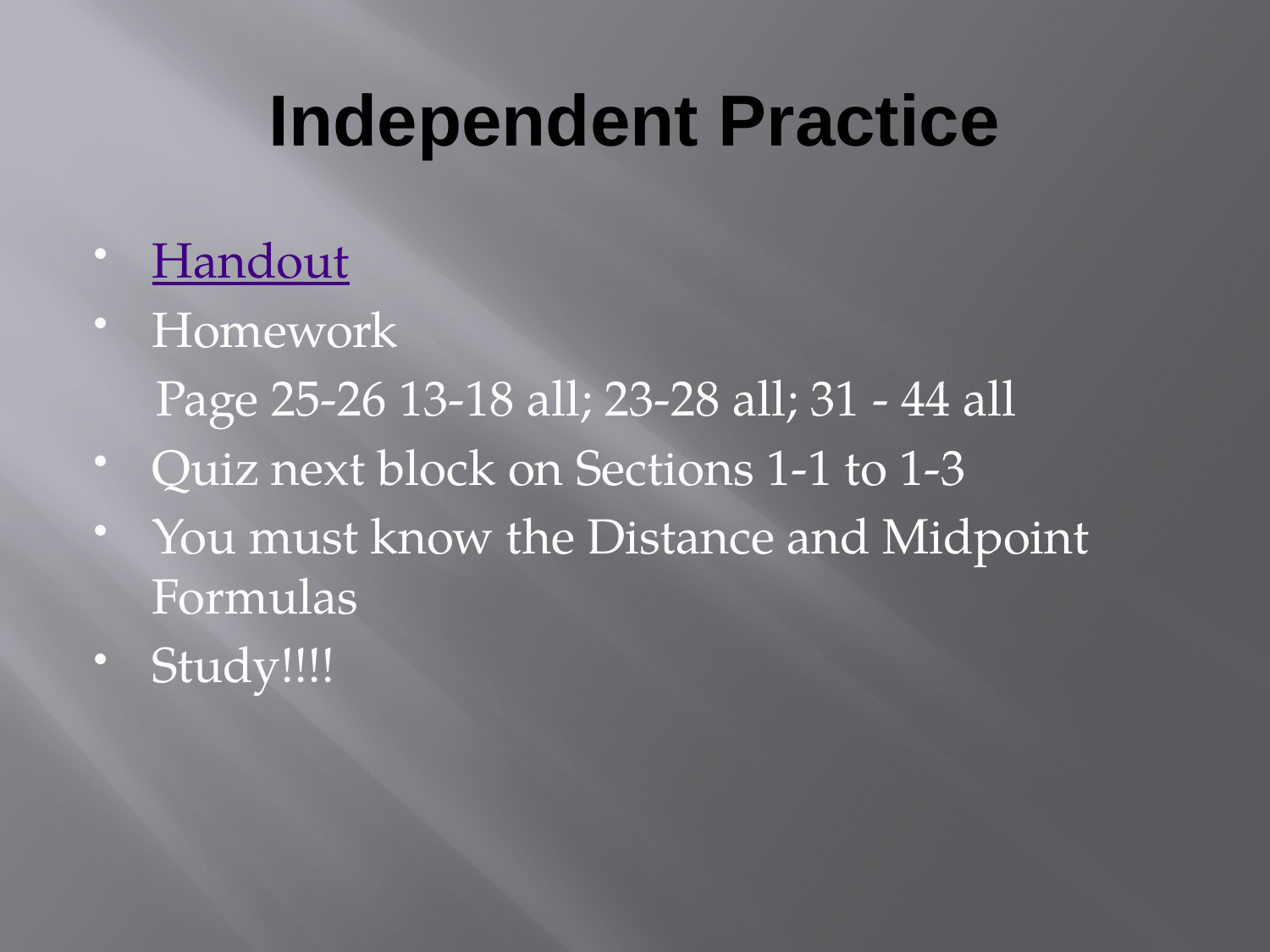

# Independent Practice
Handout
Homework
     Page 25-26 13-18 all; 23-28 all; 31 - 44 all
Quiz next block on Sections 1-1 to 1-3
You must know the Distance and Midpoint Formulas
Study!!!!